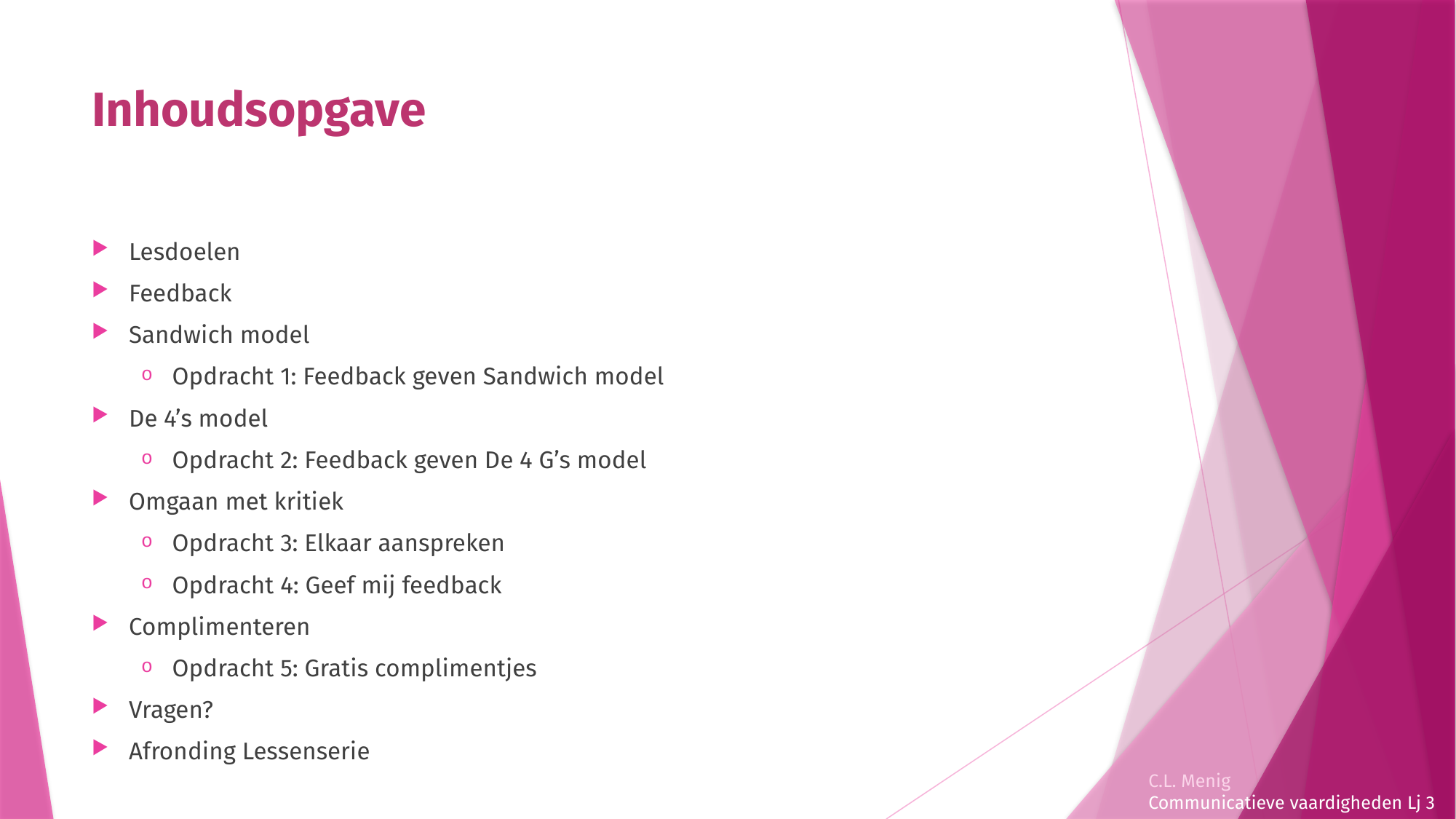

# Inhoudsopgave
Lesdoelen
Feedback
Sandwich model
Opdracht 1: Feedback geven Sandwich model
De 4’s model
Opdracht 2: Feedback geven De 4 G’s model
Omgaan met kritiek
Opdracht 3: Elkaar aanspreken
Opdracht 4: Geef mij feedback
Complimenteren
Opdracht 5: Gratis complimentjes
Vragen?
Afronding Lessenserie

C.L. Menig
Communicatieve vaardigheden Lj 3